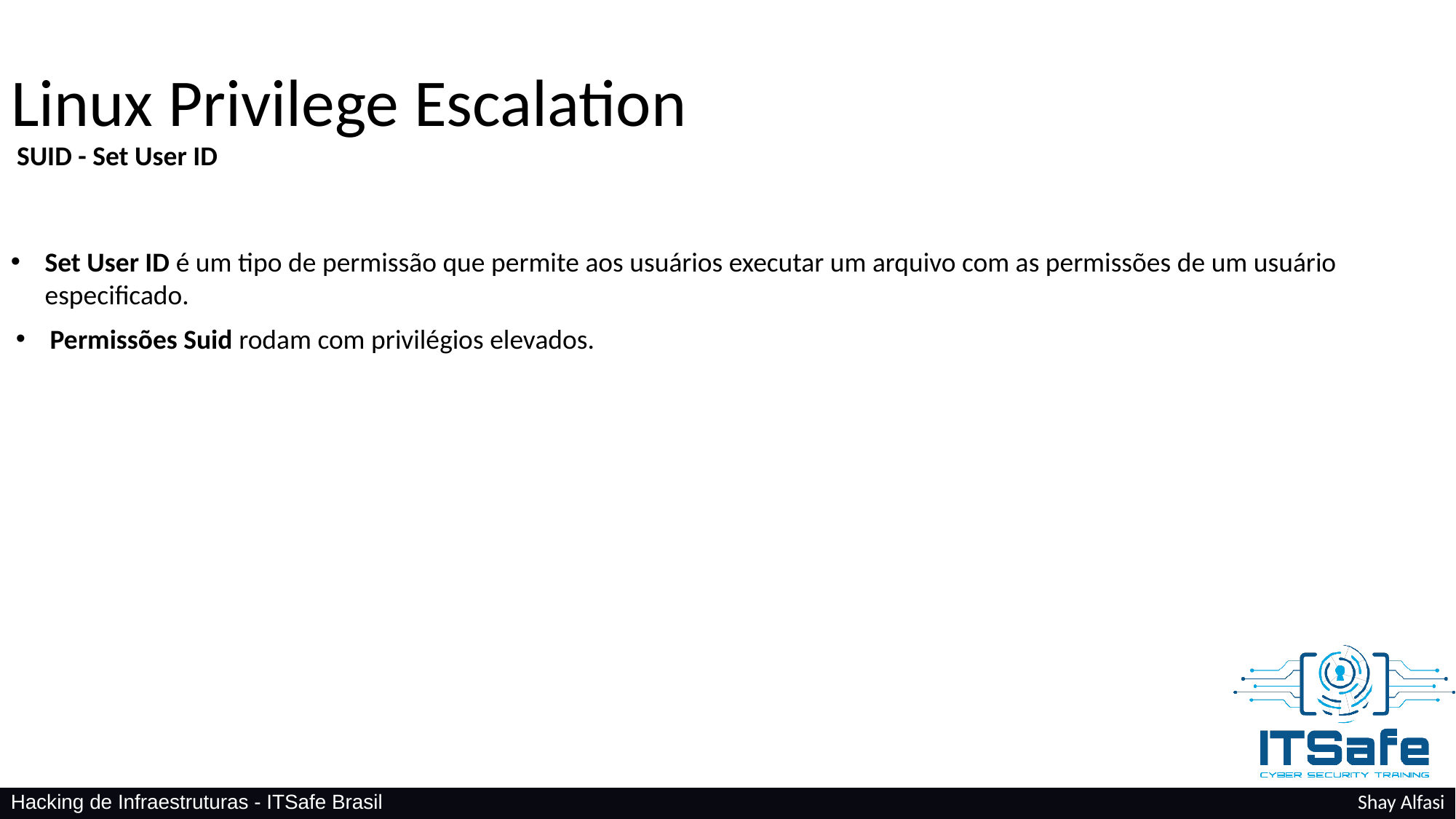

Linux Privilege Escalation
SUID - Set User ID
Set User ID é um tipo de permissão que permite aos usuários executar um arquivo com as permissões de um usuário especificado.
Permissões Suid rodam com privilégios elevados.